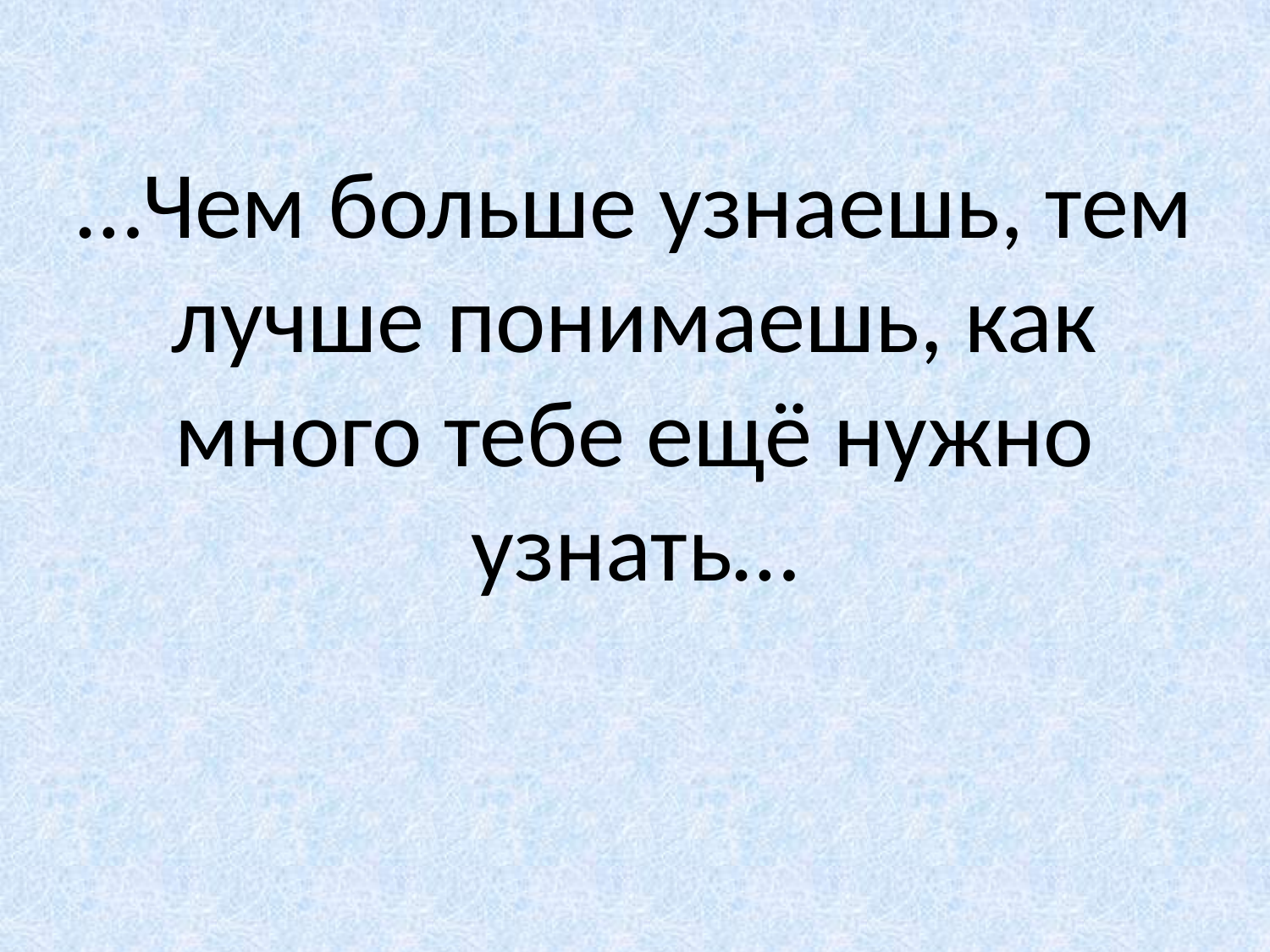

# …Чем больше узнаешь, тем лучше понимаешь, как много тебе ещё нужно узнать…